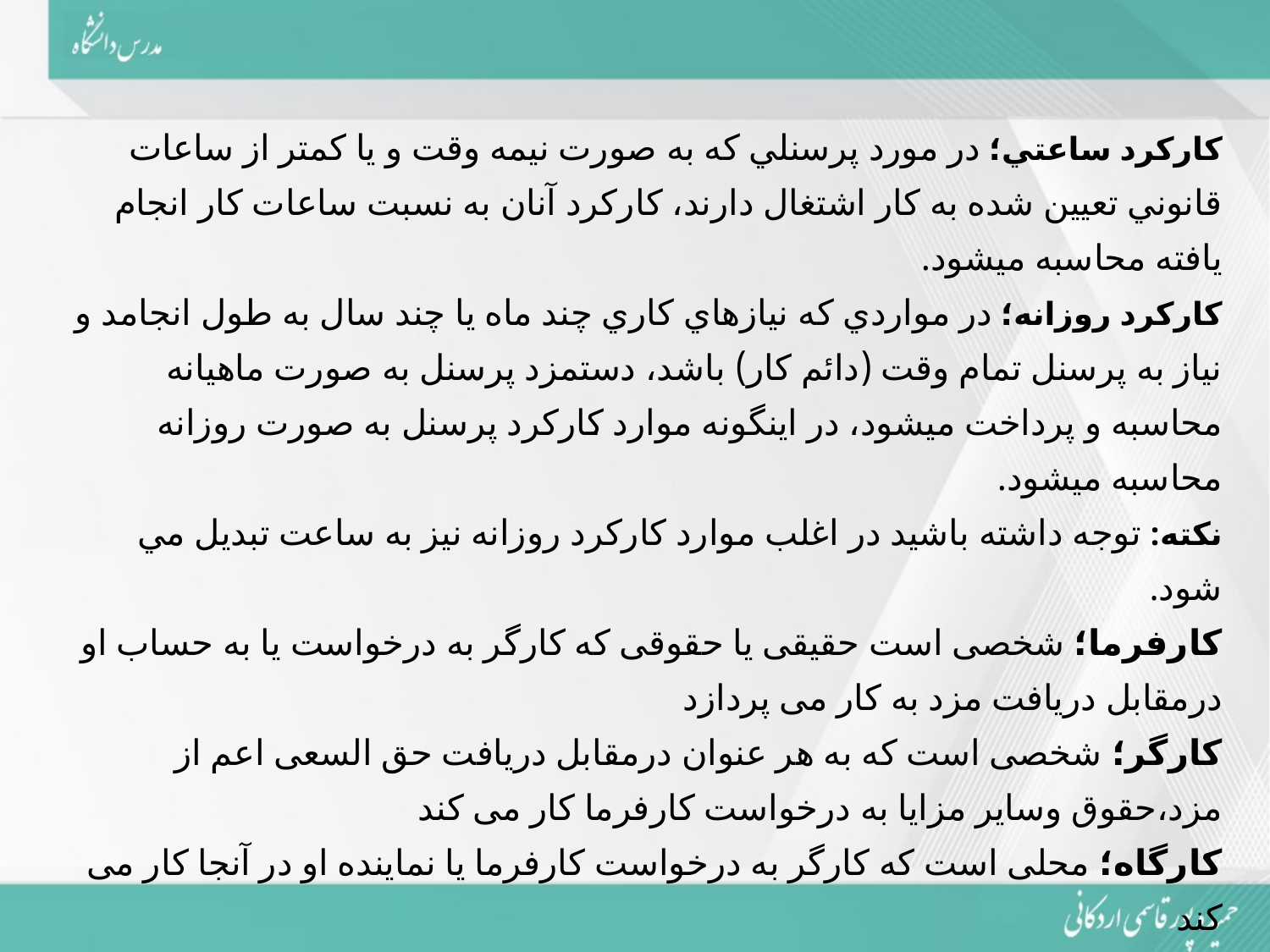

کارکرد ساعتي؛ در مورد پرسنلي که به صورت نيمه وقت و يا كمتر از ساعات قانوني تعيين شده به كار اشتغال دارند، کارکرد آنان به نسبت ساعات كار انجام يافته محاسبه ­مي­شود.
کارکرد روزانه؛ در مواردي که نيازهاي کاري چند ماه يا چند سال به طول انجامد و نياز به پرسنل تمام وقت (دائم کار) باشد، دستمزد پرسنل به صورت ماهيانه محاسبه و پرداخت مي­شود، در اينگونه موارد کارکرد پرسنل به صورت روزانه محاسبه مي­شود.
نکته: توجه داشته باشيد در اغلب موارد کارکرد روزانه نيز به ساعت تبديل مي شود.
کارفرما؛ شخصی است حقیقی یا حقوقی که کارگر به درخواست یا به حساب او درمقابل دریافت مزد به کار می پردازد
کارگر؛ شخصی است که به هر عنوان درمقابل دریافت حق السعی اعم از مزد،حقوق وسایر مزایا به درخواست کارفرما کار می کند
کارگاه؛ محلی است که کارگر به درخواست کارفرما یا نماینده او در آنجا کار می کند
قرارداد؛ عبارت است از قرارداد کتبی وشفاهی که به موجب آن کارگر در قبال دریافت حق السعی کاری را برای مدت موقت یا مدت غیر موقت برای کارفرما انجام می دهد